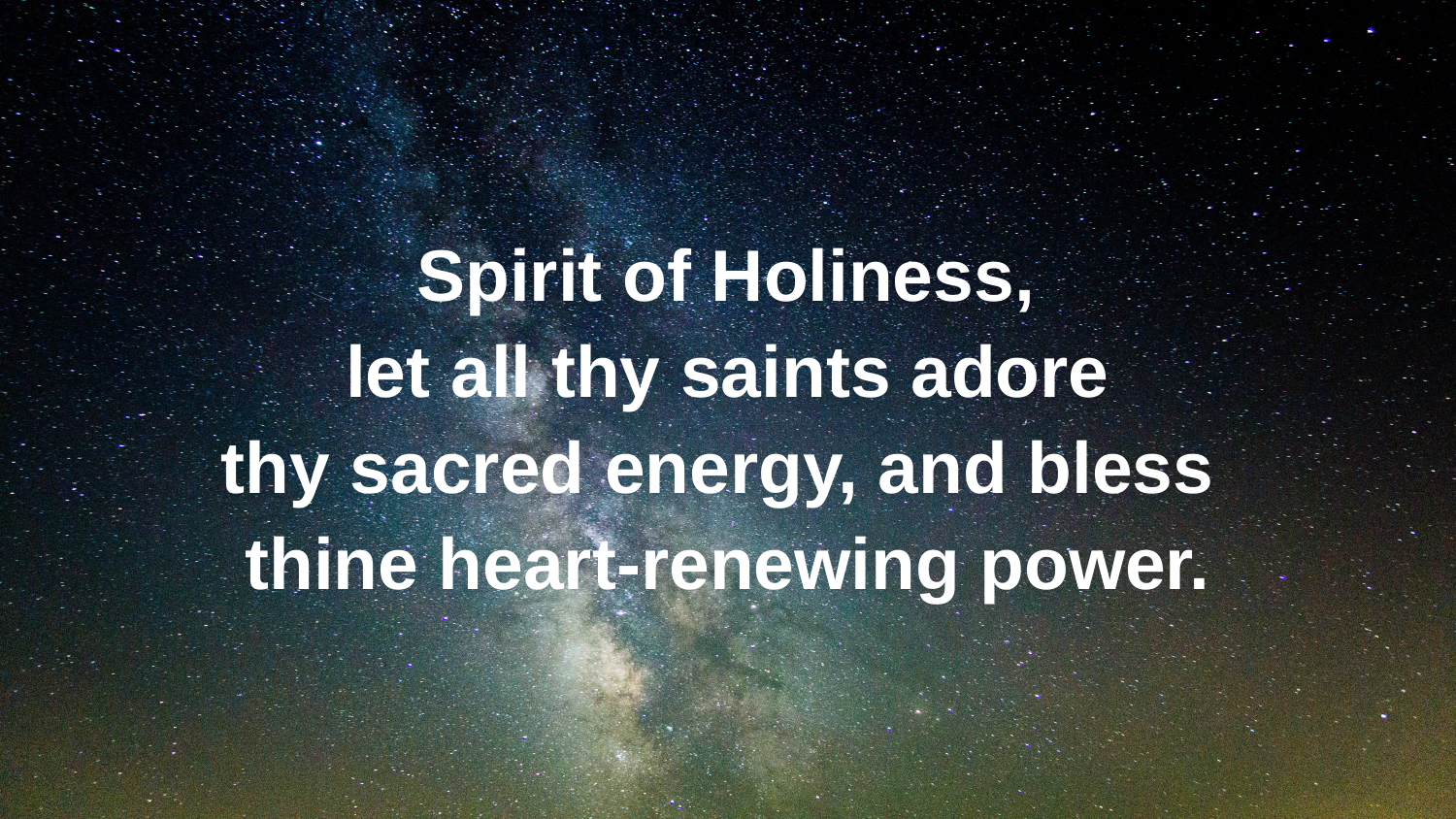

Spirit of Holiness,
let all thy saints adore
thy sacred energy, and bless
thine heart-renewing power.